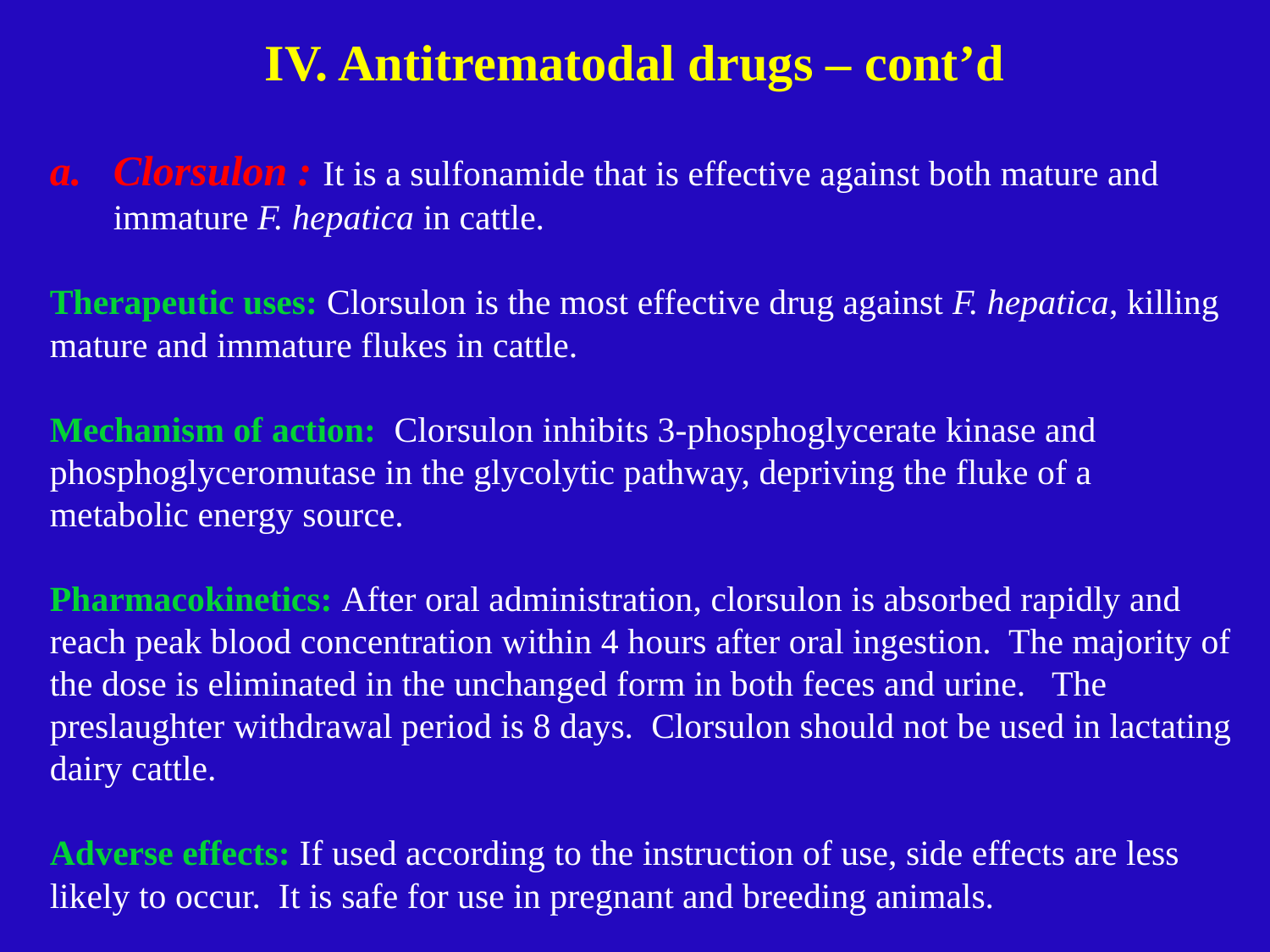

# IV. Antitrematodal drugs – cont’d
Clorsulon : It is a sulfonamide that is effective against both mature and immature F. hepatica in cattle.

Therapeutic uses: Clorsulon is the most effective drug against F. hepatica, killing mature and immature flukes in cattle.

Mechanism of action:  Clorsulon inhibits 3-phosphoglycerate kinase and phosphoglyceromutase in the glycolytic pathway, depriving the fluke of a metabolic energy source.

Pharmacokinetics: After oral administration, clorsulon is absorbed rapidly and reach peak blood concentration within 4 hours after oral ingestion.  The majority of the dose is eliminated in the unchanged form in both feces and urine.   The preslaughter withdrawal period is 8 days.  Clorsulon should not be used in lactating dairy cattle.

Adverse effects: If used according to the instruction of use, side effects are less likely to occur.  It is safe for use in pregnant and breeding animals.